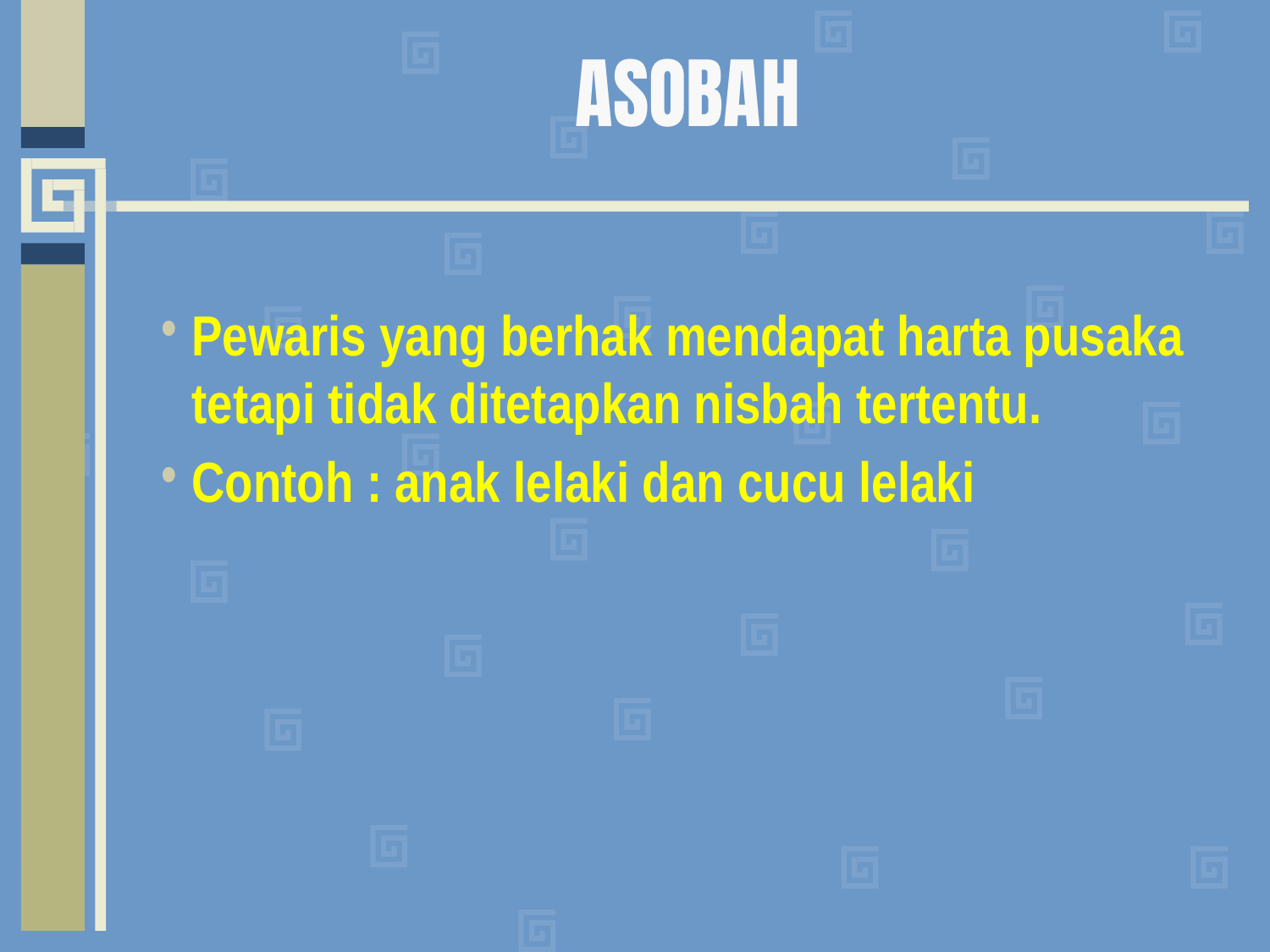

# ASOBAH

Pewaris yang berhak mendapat harta pusaka tetapi tidak ditetapkan nisbah tertentu.
Contoh : anak lelaki dan cucu lelaki